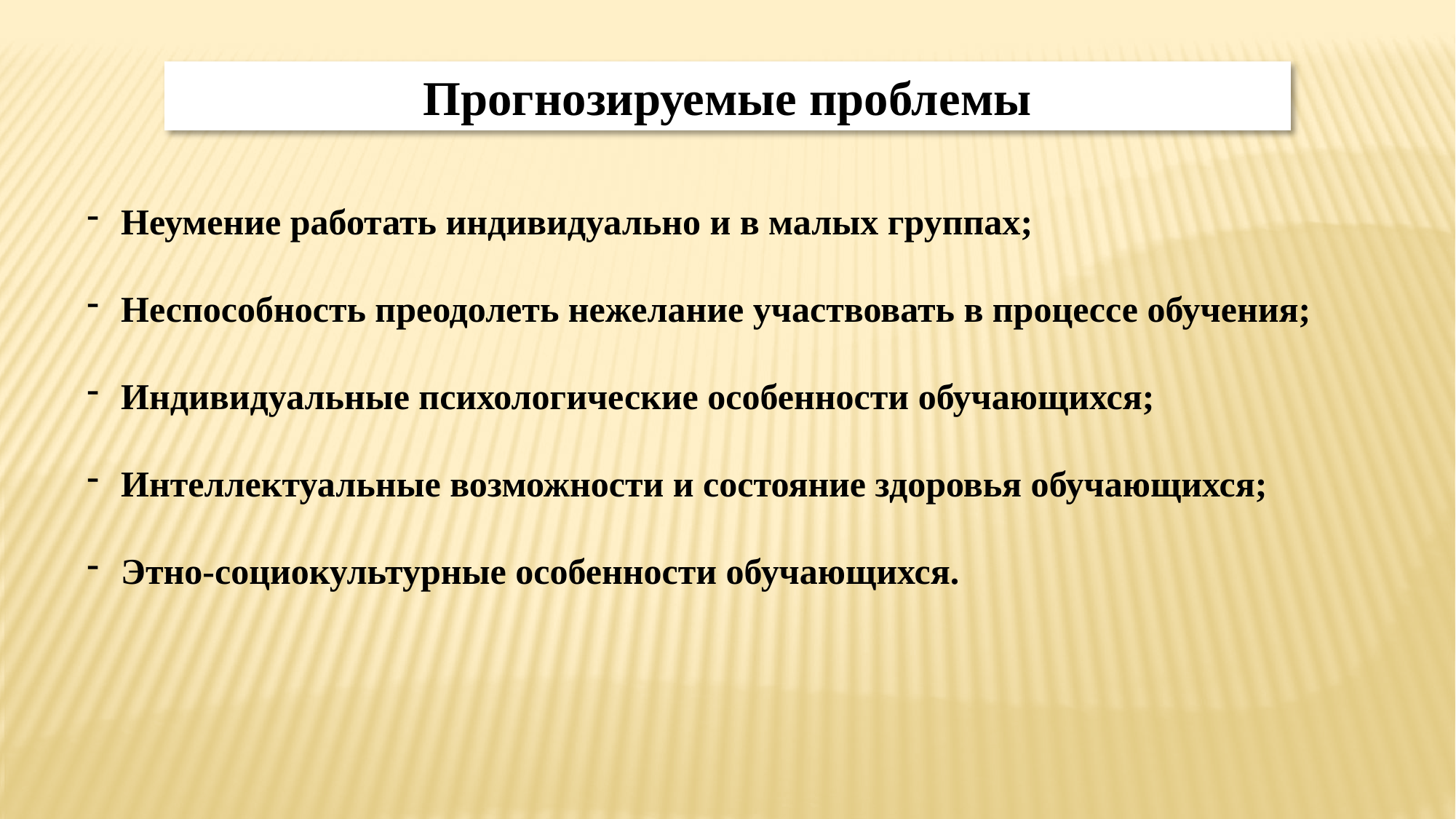

Прогнозируемые проблемы
Неумение работать индивидуально и в малых группах;

Неспособность преодолеть нежелание участвовать в процессе обучения;

Индивидуальные психологические особенности обучающихся;

Интеллектуальные возможности и состояние здоровья обучающихся;

Этно-социокультурные особенности обучающихся.